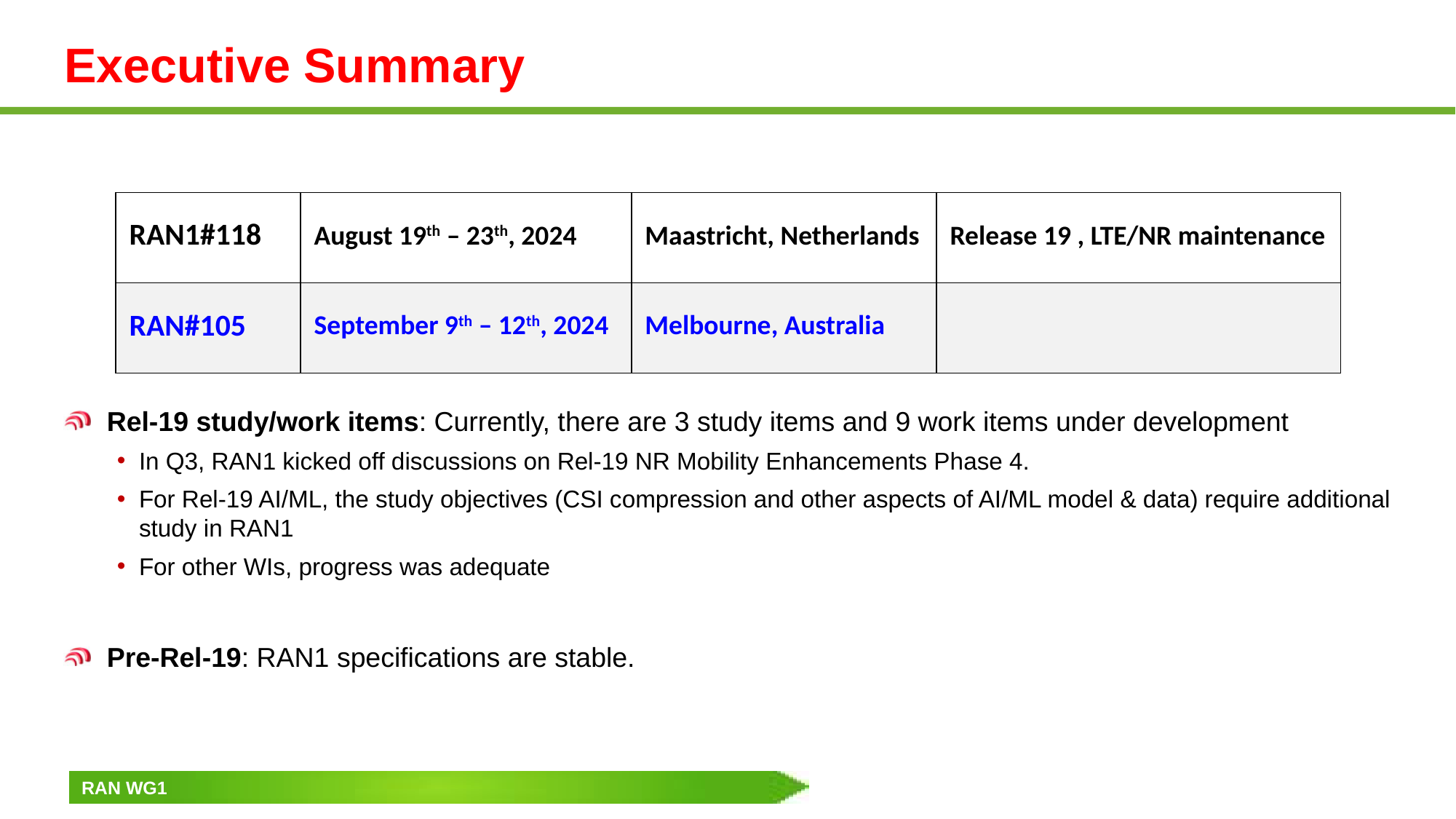

# Executive Summary
| RAN1#118 | August 19th – 23th, 2024 | Maastricht, Netherlands | Release 19 , LTE/NR maintenance |
| --- | --- | --- | --- |
| RAN#105 | September 9th – 12th, 2024 | Melbourne, Australia |  |
Rel-19 study/work items: Currently, there are 3 study items and 9 work items under development
In Q3, RAN1 kicked off discussions on Rel-19 NR Mobility Enhancements Phase 4.
For Rel-19 AI/ML, the study objectives (CSI compression and other aspects of AI/ML model & data) require additional study in RAN1
For other WIs, progress was adequate

Pre-Rel-19: RAN1 specifications are stable.